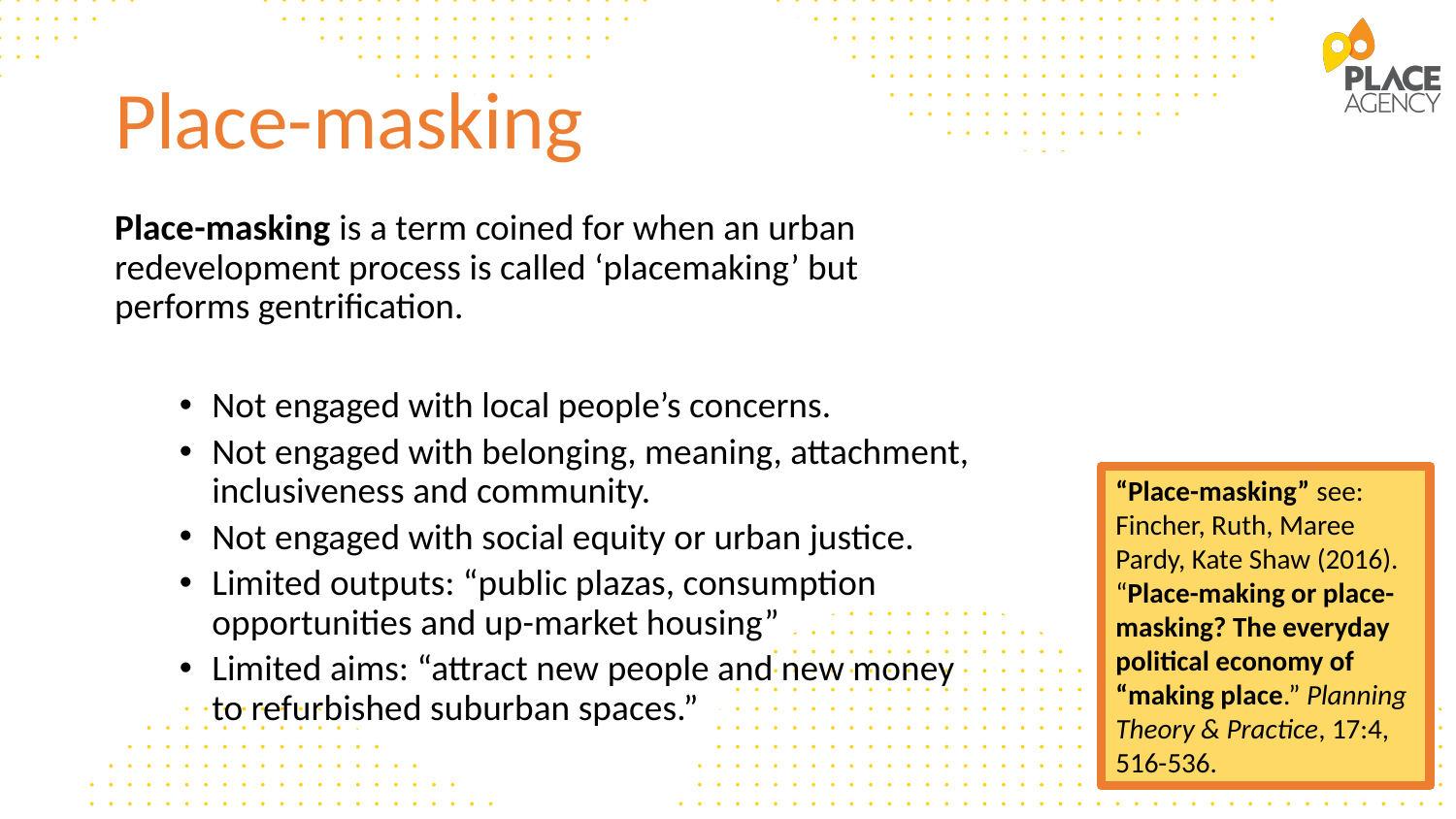

# Place-masking
Place-masking is a term coined for when an urban redevelopment process is called ‘placemaking’ but performs gentrification.

Not engaged with local people’s concerns.
Not engaged with belonging, meaning, attachment, inclusiveness and community.
Not engaged with social equity or urban justice.
Limited outputs: “public plazas, consumption opportunities and up-market housing”
Limited aims: “attract new people and new money to refurbished suburban spaces.”
“Place-masking” see:
Fincher, Ruth, Maree Pardy, Kate Shaw (2016). “Place-making or place-masking? The everyday political economy of “making place.” Planning Theory & Practice, 17:4, 516-536.